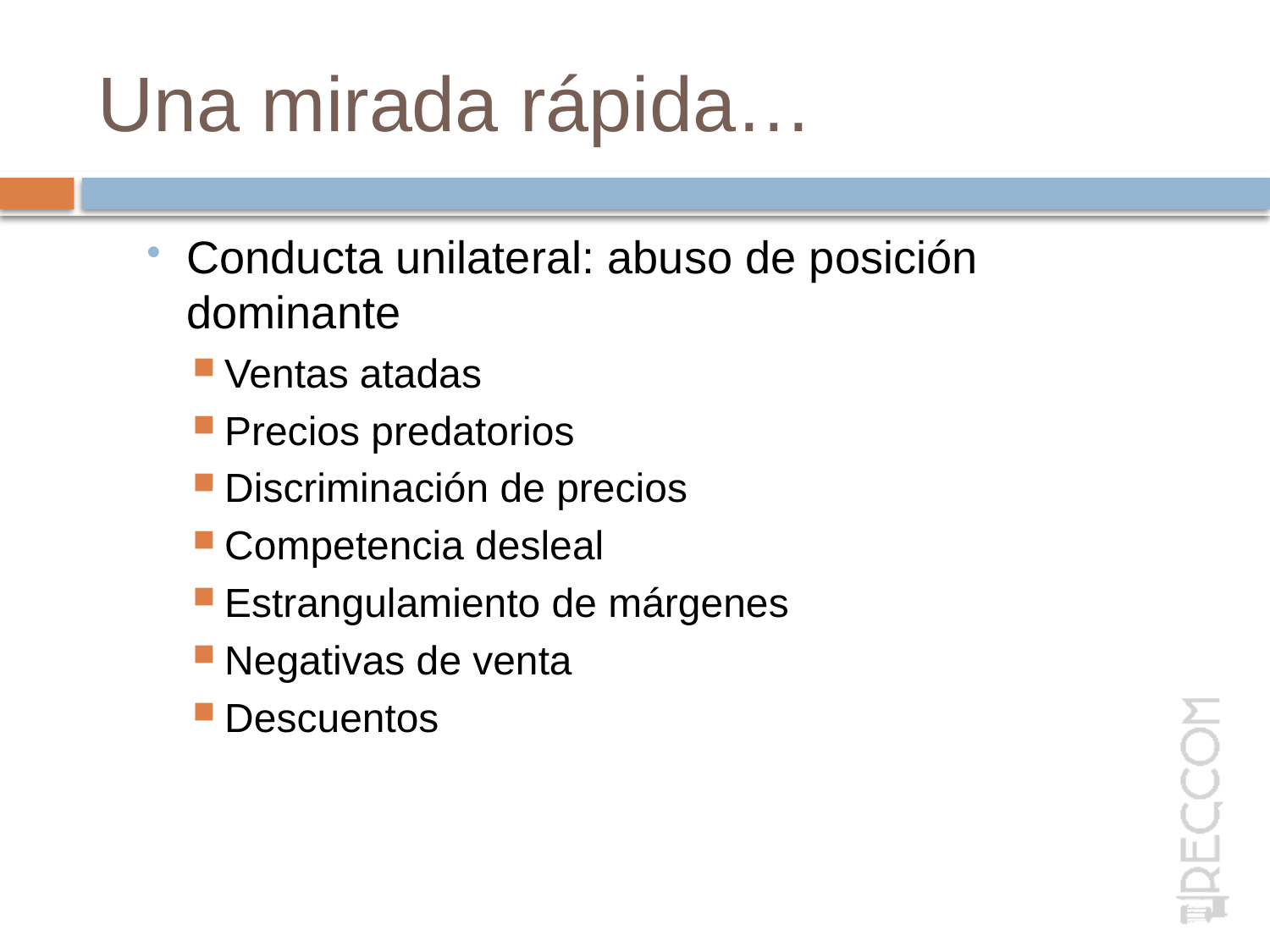

# Una mirada rápida…
Conducta unilateral: abuso de posición dominante
Ventas atadas
Precios predatorios
Discriminación de precios
Competencia desleal
Estrangulamiento de márgenes
Negativas de venta
Descuentos